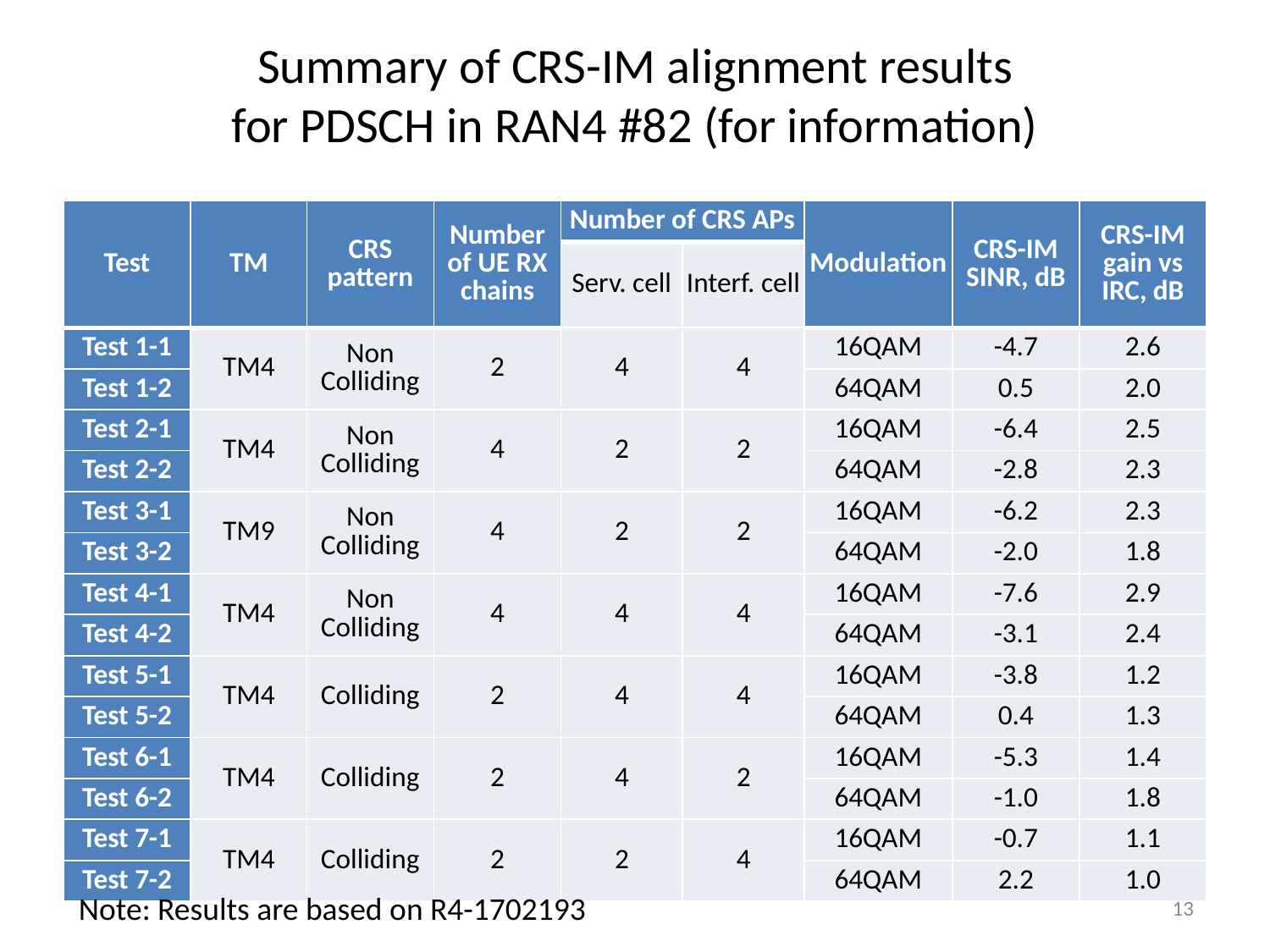

# Summary of CRS-IM alignment results for PDSCH in RAN4 #82 (for information)
| Test | TM | CRS pattern | Number of UE RX chains | Number of CRS APs |  | Modulation | CRS-IM SINR, dB | CRS-IM gain vs IRC, dB |
| --- | --- | --- | --- | --- | --- | --- | --- | --- |
|  |  |  |  | Serv. cell | Interf. cell |  |  |  |
| Test 1-1 | TM4 | Non Colliding | 2 | 4 | 4 | 16QAM | -4.7 | 2.6 |
| Test 1-2 |  |  |  |  |  | 64QAM | 0.5 | 2.0 |
| Test 2-1 | TM4 | Non Colliding | 4 | 2 | 2 | 16QAM | -6.4 | 2.5 |
| Test 2-2 |  |  |  |  |  | 64QAM | -2.8 | 2.3 |
| Test 3-1 | TM9 | Non Colliding | 4 | 2 | 2 | 16QAM | -6.2 | 2.3 |
| Test 3-2 |  |  |  |  |  | 64QAM | -2.0 | 1.8 |
| Test 4-1 | TM4 | Non Colliding | 4 | 4 | 4 | 16QAM | -7.6 | 2.9 |
| Test 4-2 |  |  |  |  |  | 64QAM | -3.1 | 2.4 |
| Test 5-1 | TM4 | Colliding | 2 | 4 | 4 | 16QAM | -3.8 | 1.2 |
| Test 5-2 |  |  |  |  |  | 64QAM | 0.4 | 1.3 |
| Test 6-1 | TM4 | Colliding | 2 | 4 | 2 | 16QAM | -5.3 | 1.4 |
| Test 6-2 |  |  |  |  |  | 64QAM | -1.0 | 1.8 |
| Test 7-1 | TM4 | Colliding | 2 | 2 | 4 | 16QAM | -0.7 | 1.1 |
| Test 7-2 |  |  |  |  |  | 64QAM | 2.2 | 1.0 |
Note: Results are based on R4-1702193
13